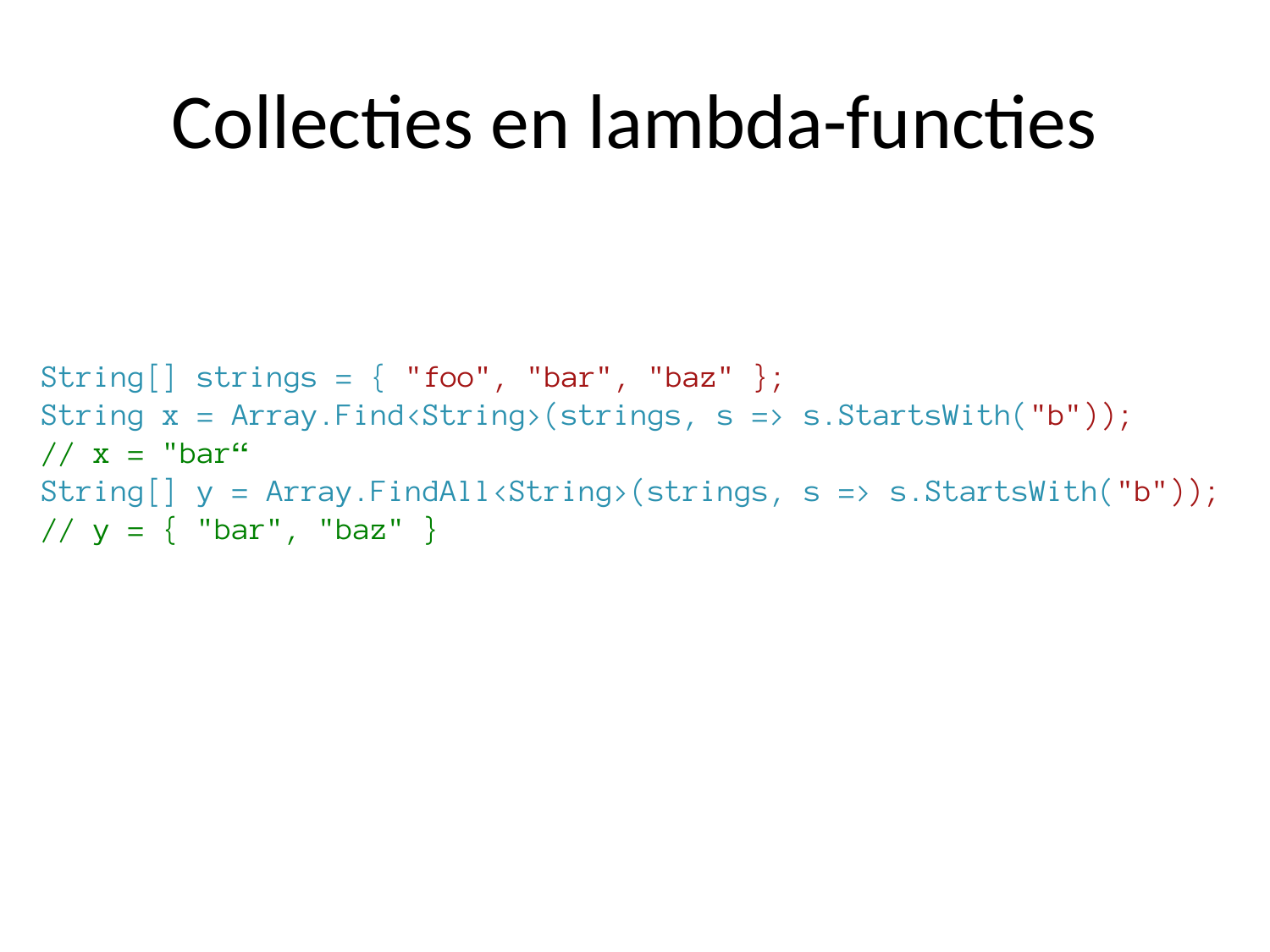

# Collecties en lambda-functies
String[] strings = { "foo", "bar", "baz" };
String x = Array.Find<String>(strings, s => s.StartsWith("b"));
// x = "bar“
String[] y = Array.FindAll<String>(strings, s => s.StartsWith("b"));
// y = { "bar", "baz" }